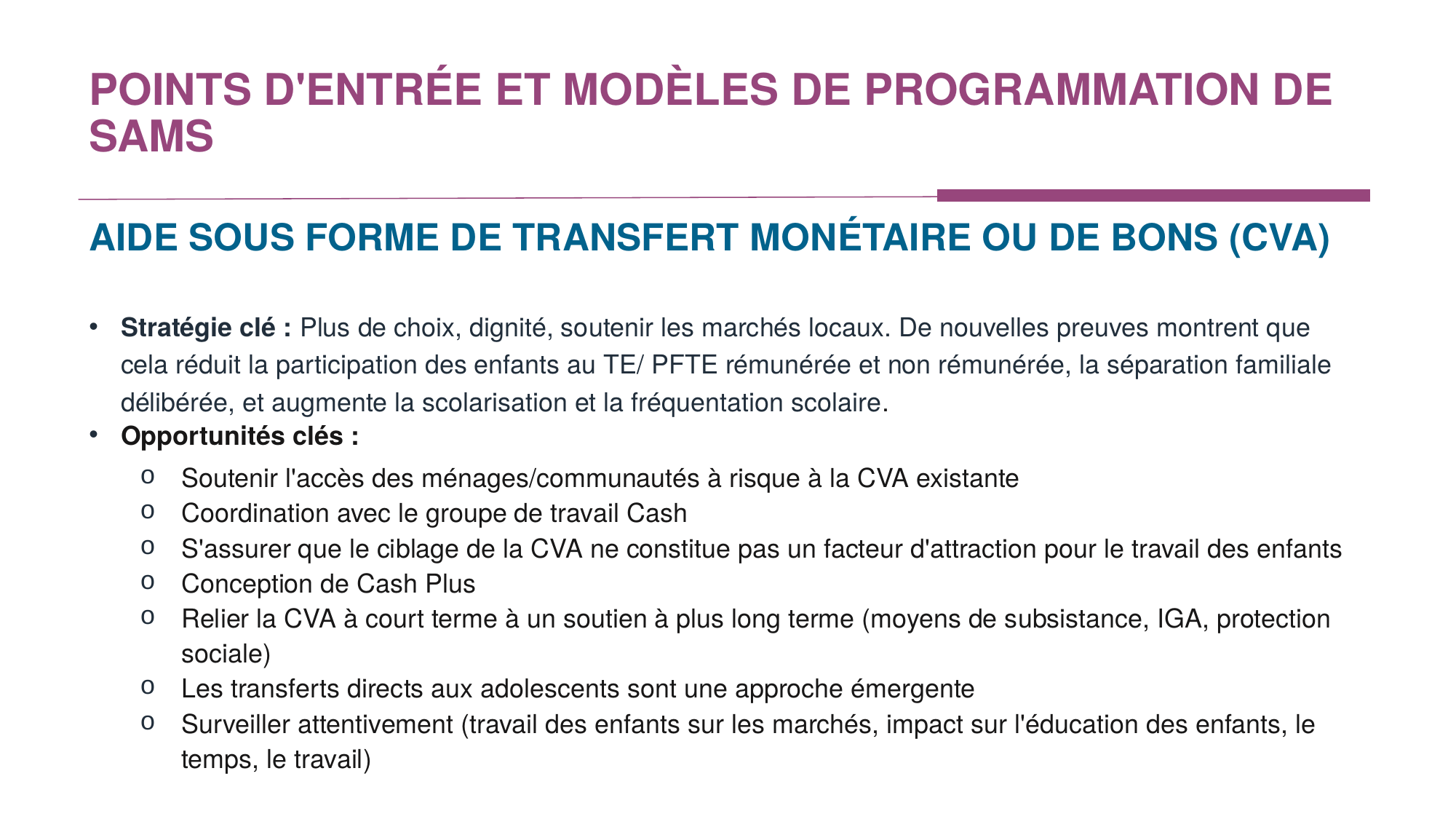

# POINTS D'ENTRÉE ET MODÈLES DE PROGRAMMATION DE SAMS
AIDE SOUS FORME DE TRANSFERT MONÉTAIRE OU DE BONS (CVA)
Stratégie clé : Plus de choix, dignité, soutenir les marchés locaux. De nouvelles preuves montrent que cela réduit la participation des enfants au TE/ PFTE rémunérée et non rémunérée, la séparation familiale délibérée, et augmente la scolarisation et la fréquentation scolaire.
Opportunités clés :
Soutenir l'accès des ménages/communautés à risque à la CVA existante
Coordination avec le groupe de travail Cash
S'assurer que le ciblage de la CVA ne constitue pas un facteur d'attraction pour le travail des enfants
Conception de Cash Plus
Relier la CVA à court terme à un soutien à plus long terme (moyens de subsistance, IGA, protection sociale)
Les transferts directs aux adolescents sont une approche émergente
Surveiller attentivement (travail des enfants sur les marchés, impact sur l'éducation des enfants, le temps, le travail)